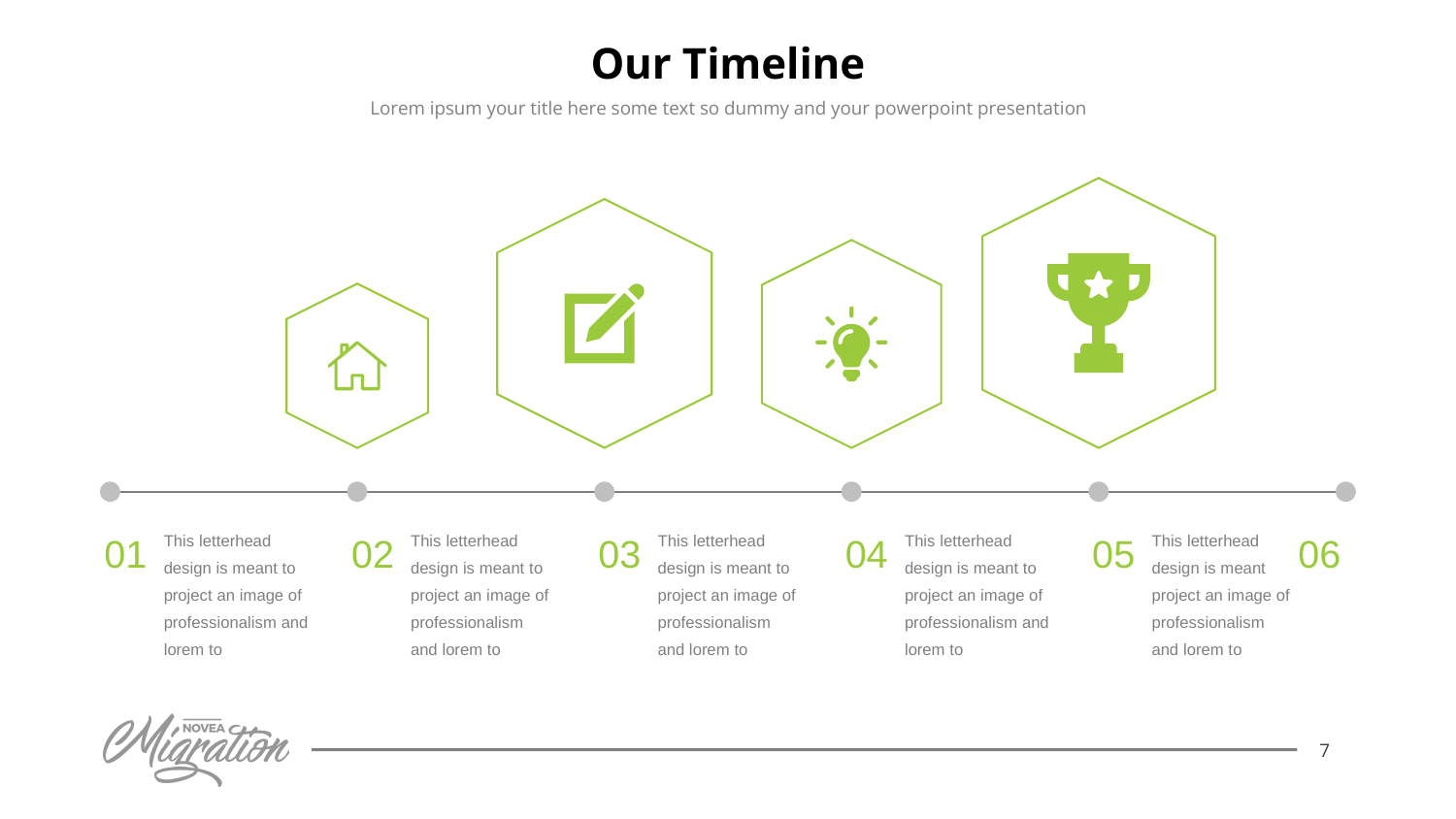

# Our Timeline
Lorem ipsum your title here some text so dummy and your powerpoint presentation

01
02
03
04
05
06
This letterhead design is meant to project an image of professionalism and lorem to
This letterhead design is meant to project an image of professionalism and lorem to
This letterhead design is meant to project an image of professionalism and lorem to
This letterhead design is meant to project an image of professionalism and lorem to
This letterhead design is meant project an image of professionalism and lorem to
7